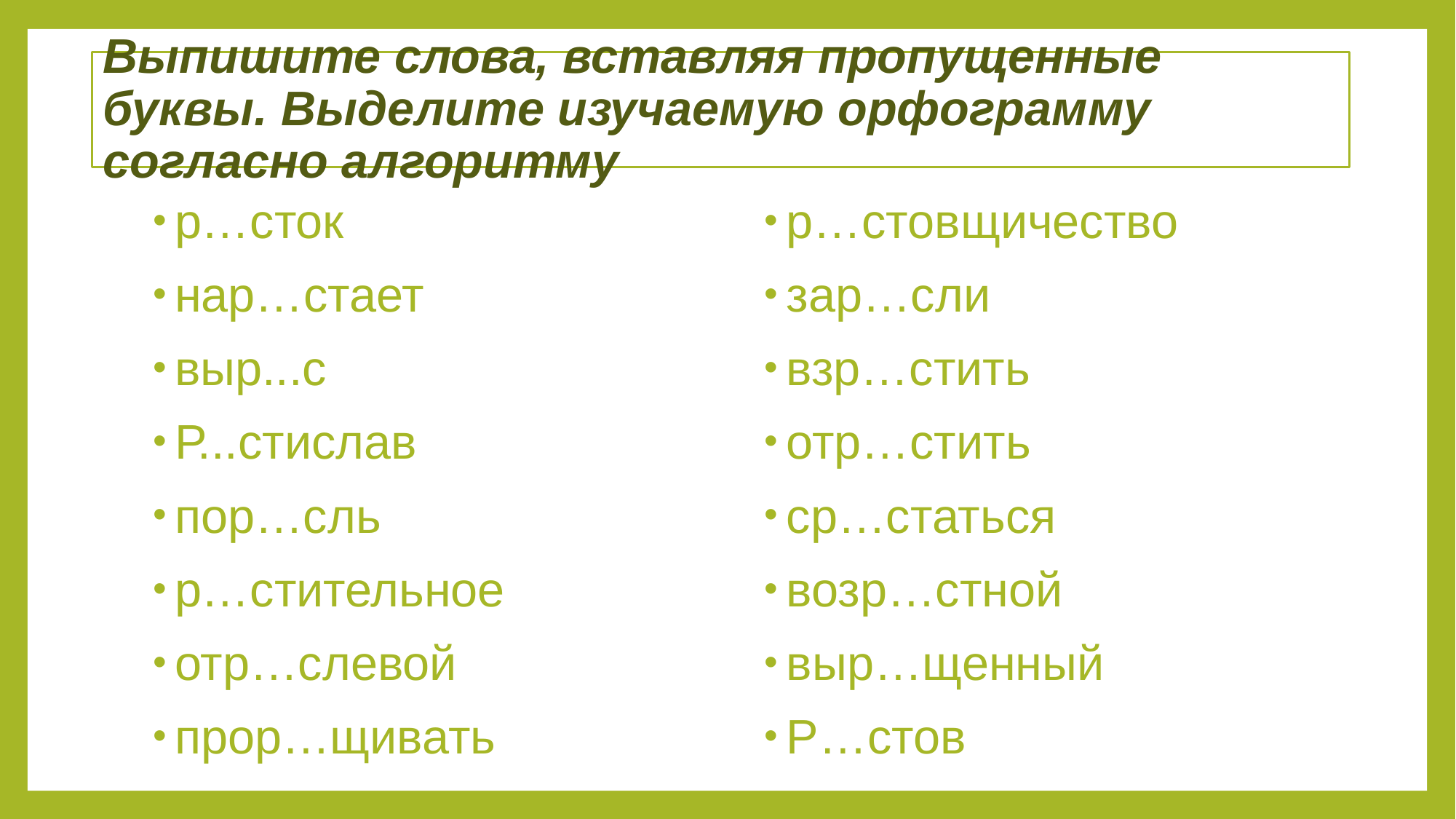

Выпишите слова, вставляя пропущенные буквы. Выделите изучаемую орфограмму согласно алгоритму
р…сток
нар…стает
выр...с
Р...стислав
пор…сль
р…стительное
отр…слевой
прор…щивать

р…стовщичество
зар…сли
взр…стить
отр…стить
ср…статься
возр…стной
выр…щенный
Р…стов